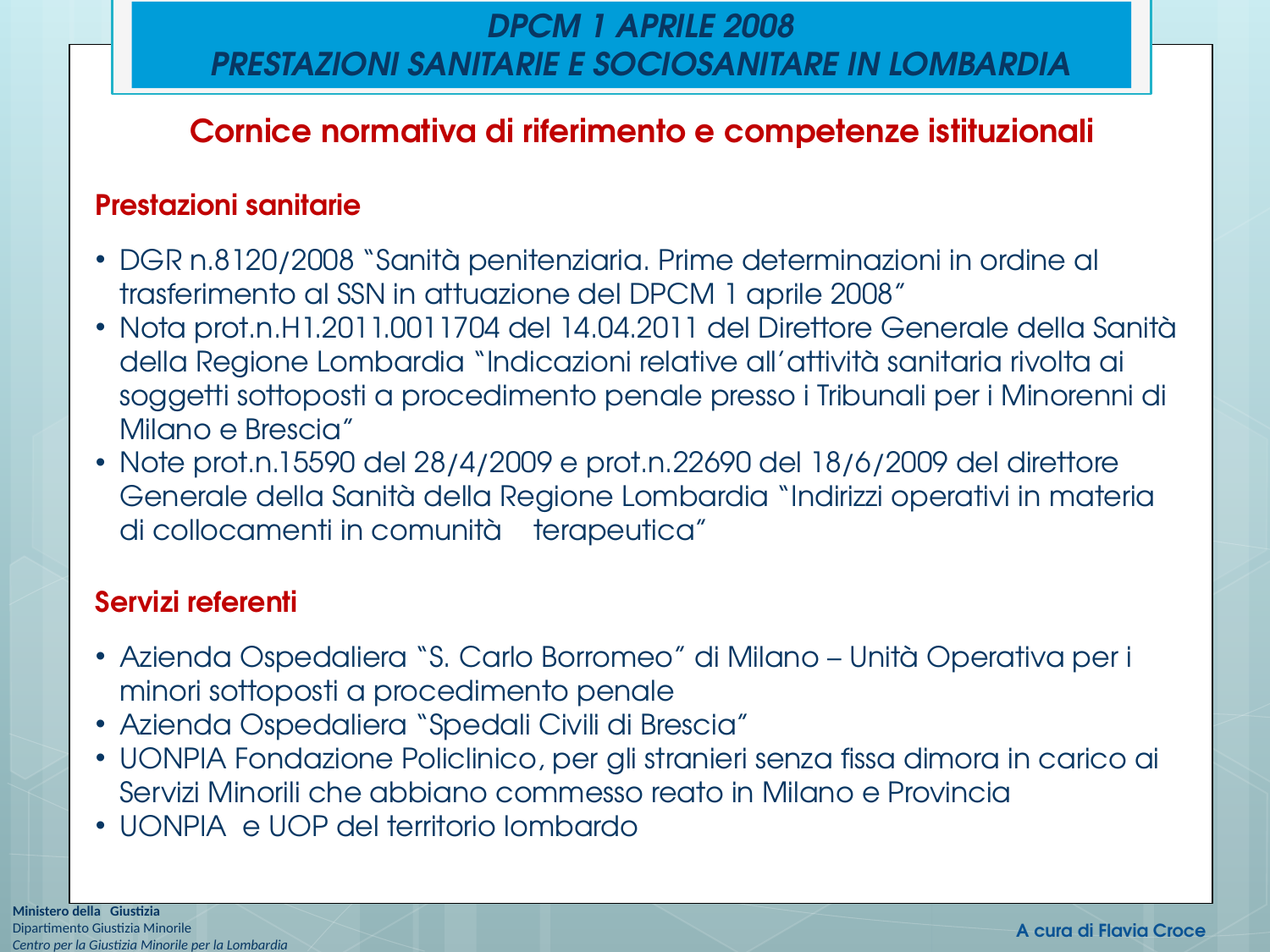

DPCM 1 APRILE 2008
PRESTAZIONI SANITARIE E SOCIOSANITARE IN LOMBARDIA
Cornice normativa di riferimento e competenze istituzionali

Prestazioni sanitarie

DGR n.8120/2008 “Sanità penitenziaria. Prime determinazioni in ordine al trasferimento al SSN in attuazione del DPCM 1 aprile 2008”
Nota prot.n.H1.2011.0011704 del 14.04.2011 del Direttore Generale della Sanità della Regione Lombardia “Indicazioni relative all’attività sanitaria rivolta ai soggetti sottoposti a procedimento penale presso i Tribunali per i Minorenni di Milano e Brescia”
Note prot.n.15590 del 28/4/2009 e prot.n.22690 del 18/6/2009 del direttore Generale della Sanità della Regione Lombardia “Indirizzi operativi in materia di collocamenti in comunità    terapeutica”

Servizi referenti

Azienda Ospedaliera “S. Carlo Borromeo” di Milano – Unità Operativa per i minori sottoposti a procedimento penale
Azienda Ospedaliera “Spedali Civili di Brescia”
UONPIA Fondazione Policlinico, per gli stranieri senza fissa dimora in carico ai Servizi Minorili che abbiano commesso reato in Milano e Provincia
UONPIA  e UOP del territorio lombardo
Ministero della   Giustizia
Dipartimento Giustizia Minorile
Centro per la Giustizia Minorile per la Lombardia
A cura di Flavia Croce